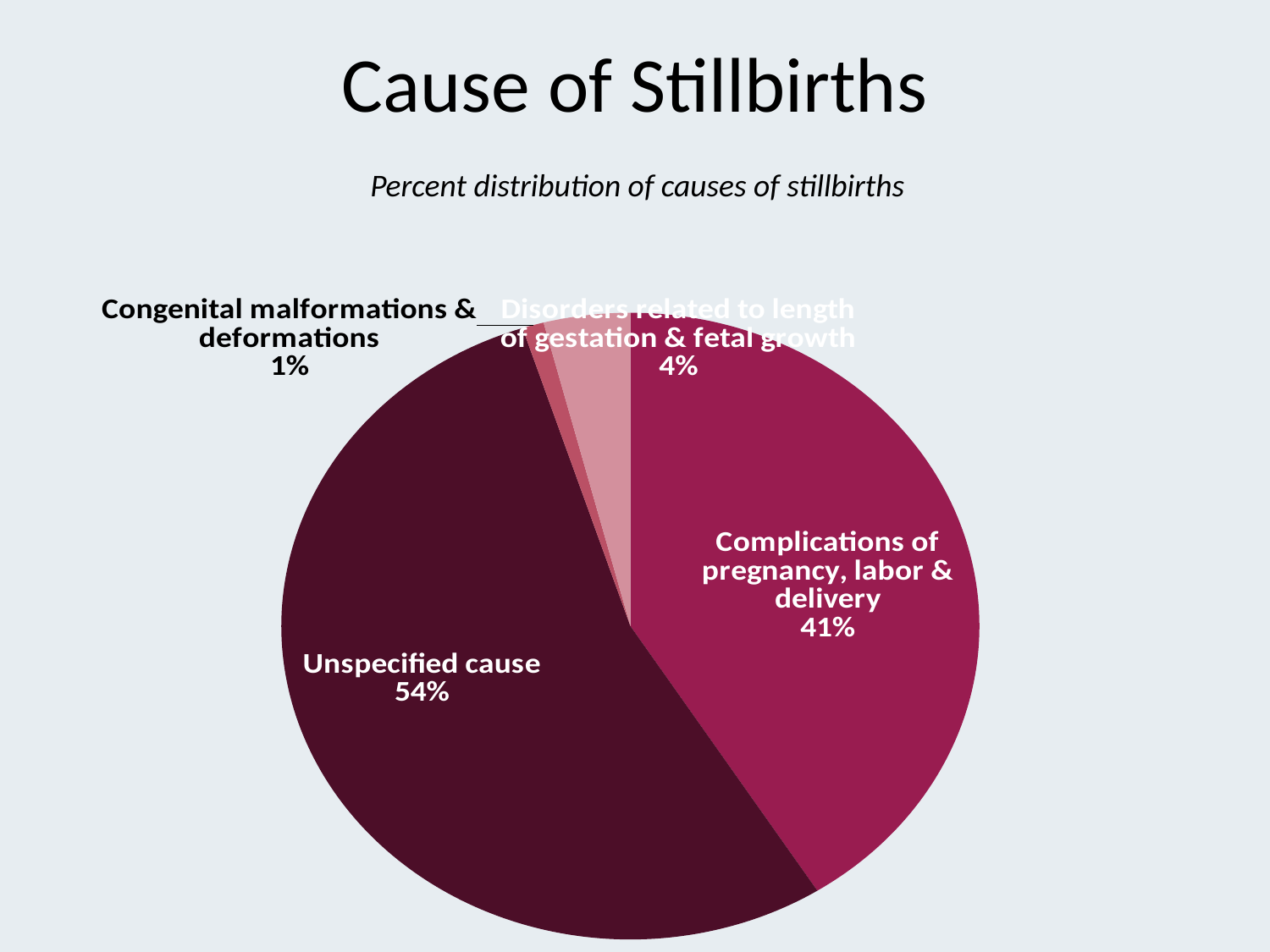

# Cause of Stillbirths
Percent distribution of causes of stillbirths

### Chart

| Category | Series 1 |
|---|---|
| Complications of pregnancy, labor & delivery | 41.0 |
| Unspecified cause | 54.0 |
| Congenital malformations & deformations | 1.0 |
| Disorders related to length of gestation & fetal growth | 4.0 |